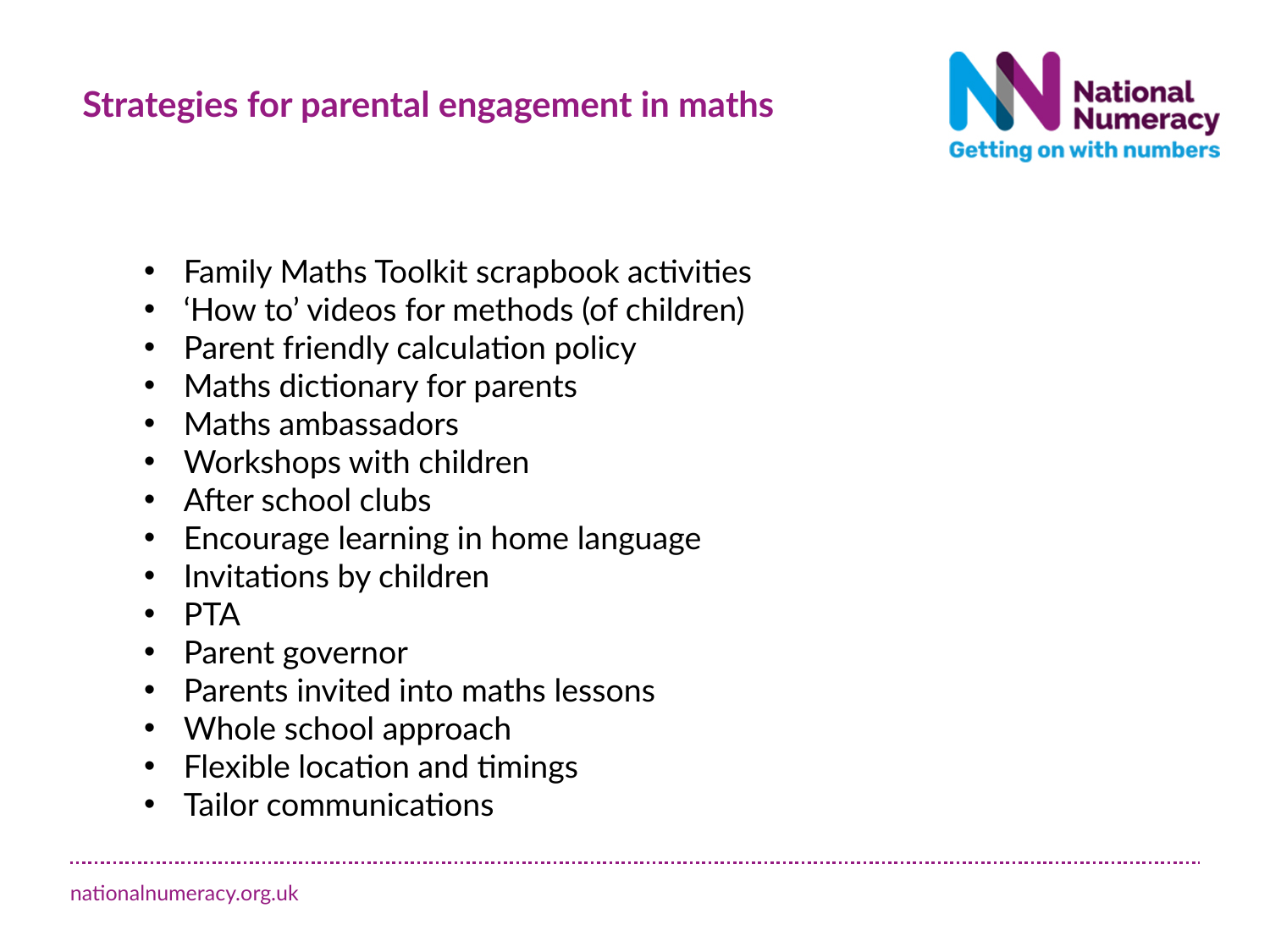

Strategies for parental engagement in maths
Family Maths Toolkit scrapbook activities
‘How to’ videos for methods (of children)
Parent friendly calculation policy
Maths dictionary for parents
Maths ambassadors
Workshops with children
After school clubs
Encourage learning in home language
Invitations by children
PTA
Parent governor
Parents invited into maths lessons
Whole school approach
Flexible location and timings
Tailor communications